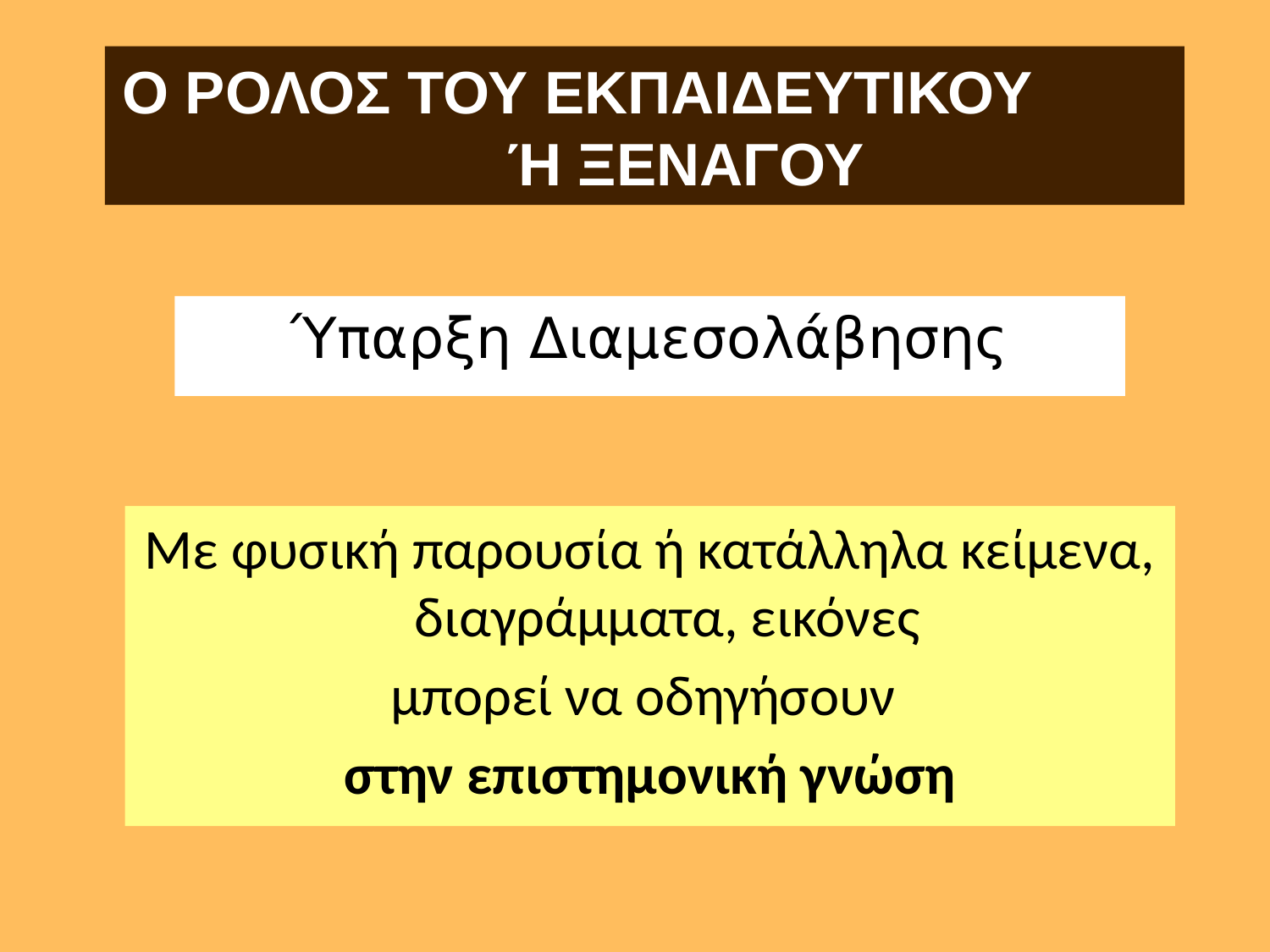

# Ο ΡΟΛΟΣ ΤΟΥ ΕΚΠΑΙΔΕΥΤΙΚΟΥ                Ή ΞΕΝΑΓΟΥ
Ύπαρξη Διαμεσολάβησης
Με φυσική παρουσία ή κατάλληλα κείμενα, διαγράμματα, εικόνες
μπορεί να οδηγήσουν
στην επιστημονική γνώση